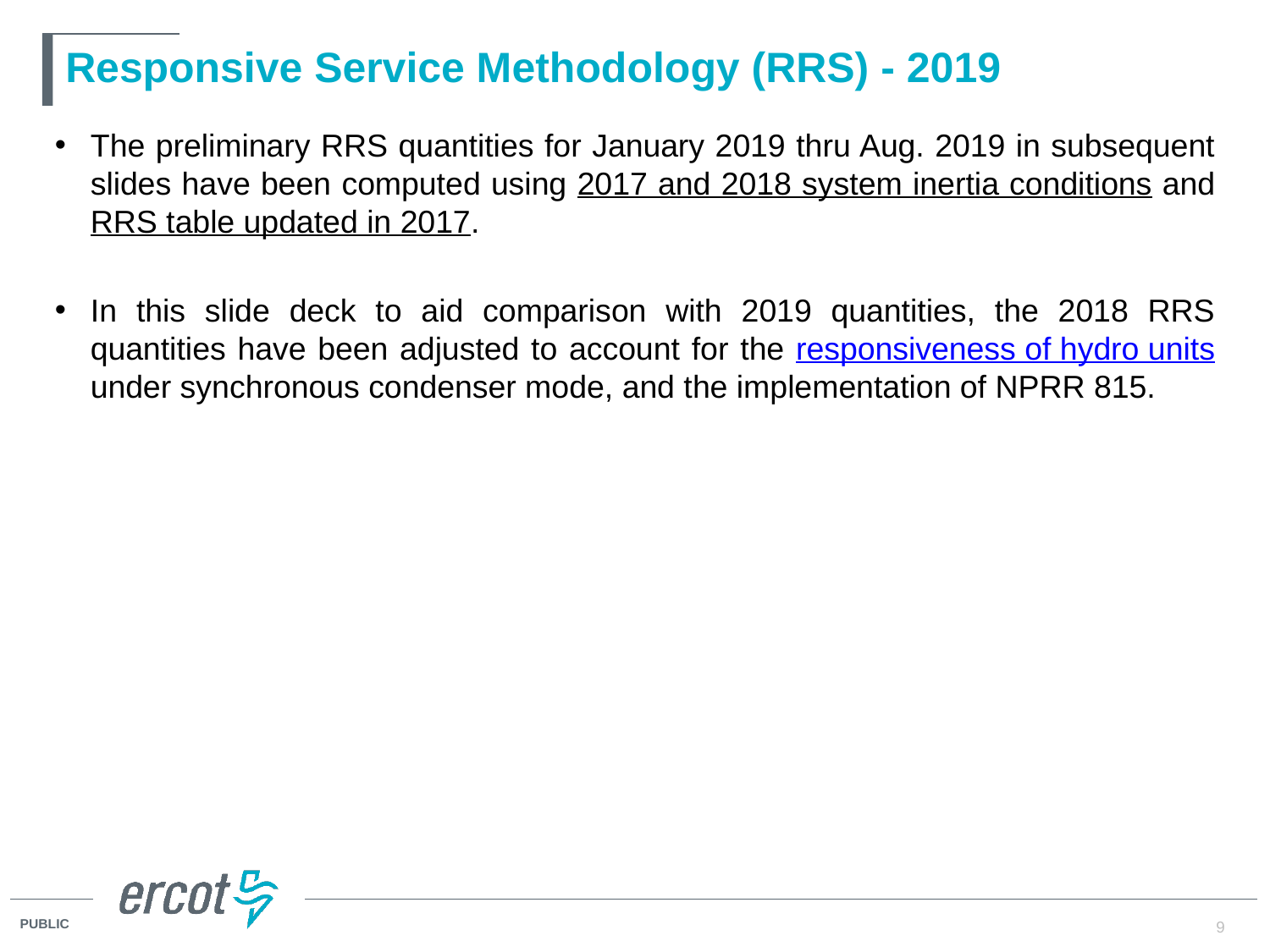

# Responsive Service Methodology (RRS) - 2019
The preliminary RRS quantities for January 2019 thru Aug. 2019 in subsequent slides have been computed using 2017 and 2018 system inertia conditions and RRS table updated in 2017.

In this slide deck to aid comparison with 2019 quantities, the 2018 RRS quantities have been adjusted to account for the responsiveness of hydro units under synchronous condenser mode, and the implementation of NPRR 815.